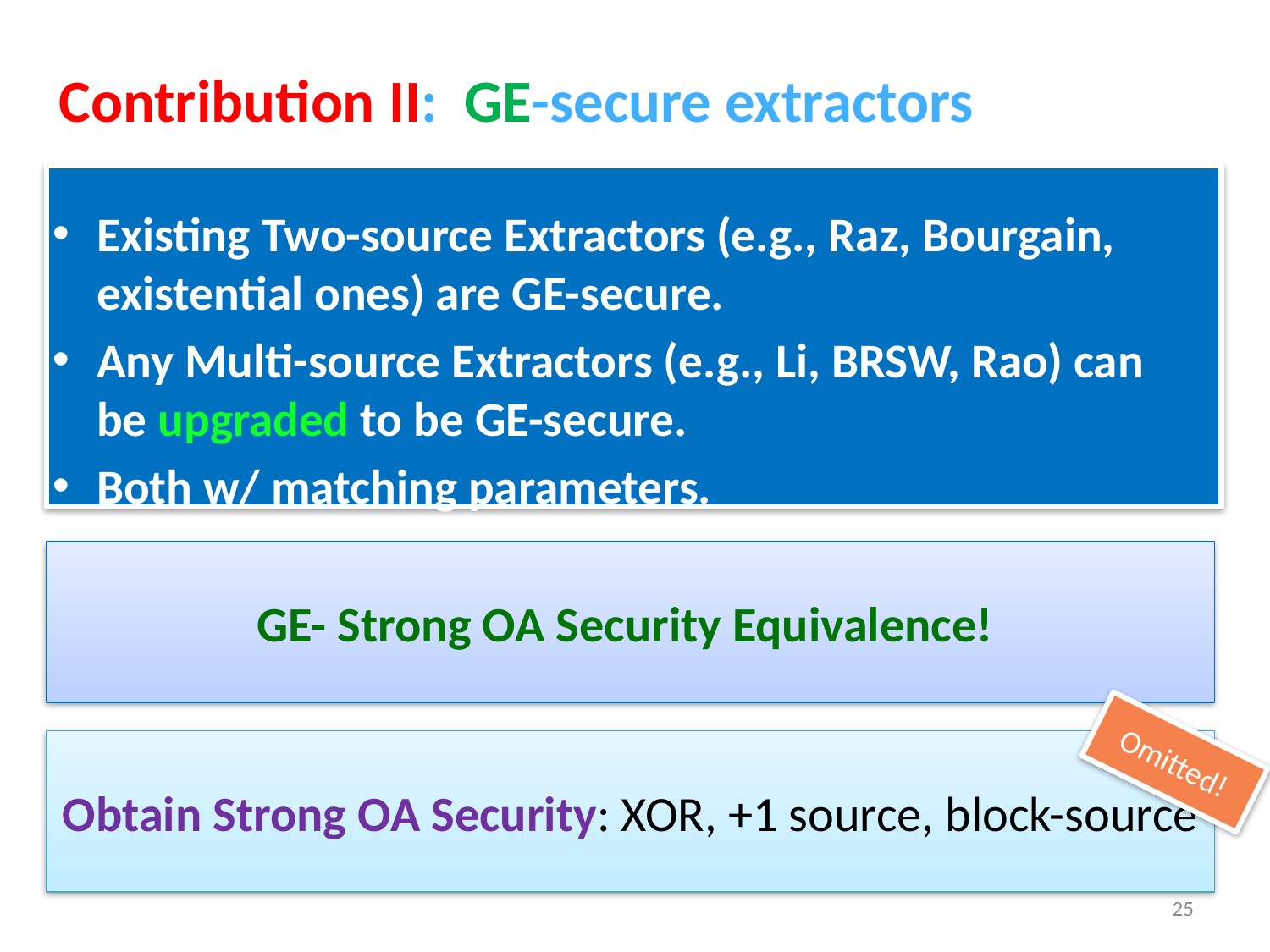

# Contribution II:  GE-secure extractors

Existing Two-source Extractors (e.g., Raz, Bourgain, existential ones) are GE-secure.
Any Multi-source Extractors (e.g., Li, BRSW, Rao) can be upgraded to be GE-secure.
Both w/ matching parameters.

GE- Strong OA Security Equivalence!
Omitted!
Obtain Strong OA Security: XOR, +1 source, block-source
25